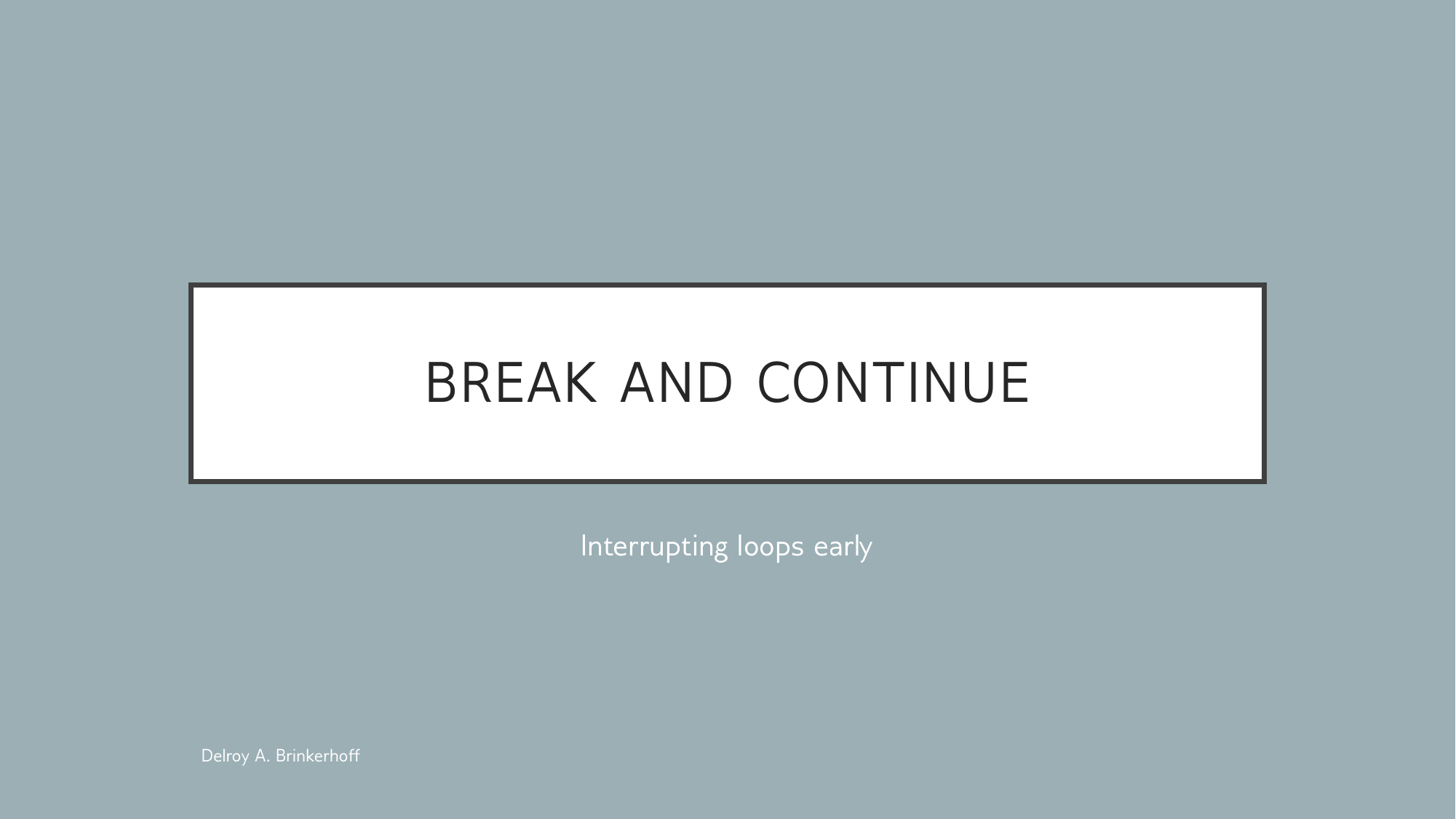

# Break and Continue
Interrupting loops early
Delroy A. Brinkerhoff